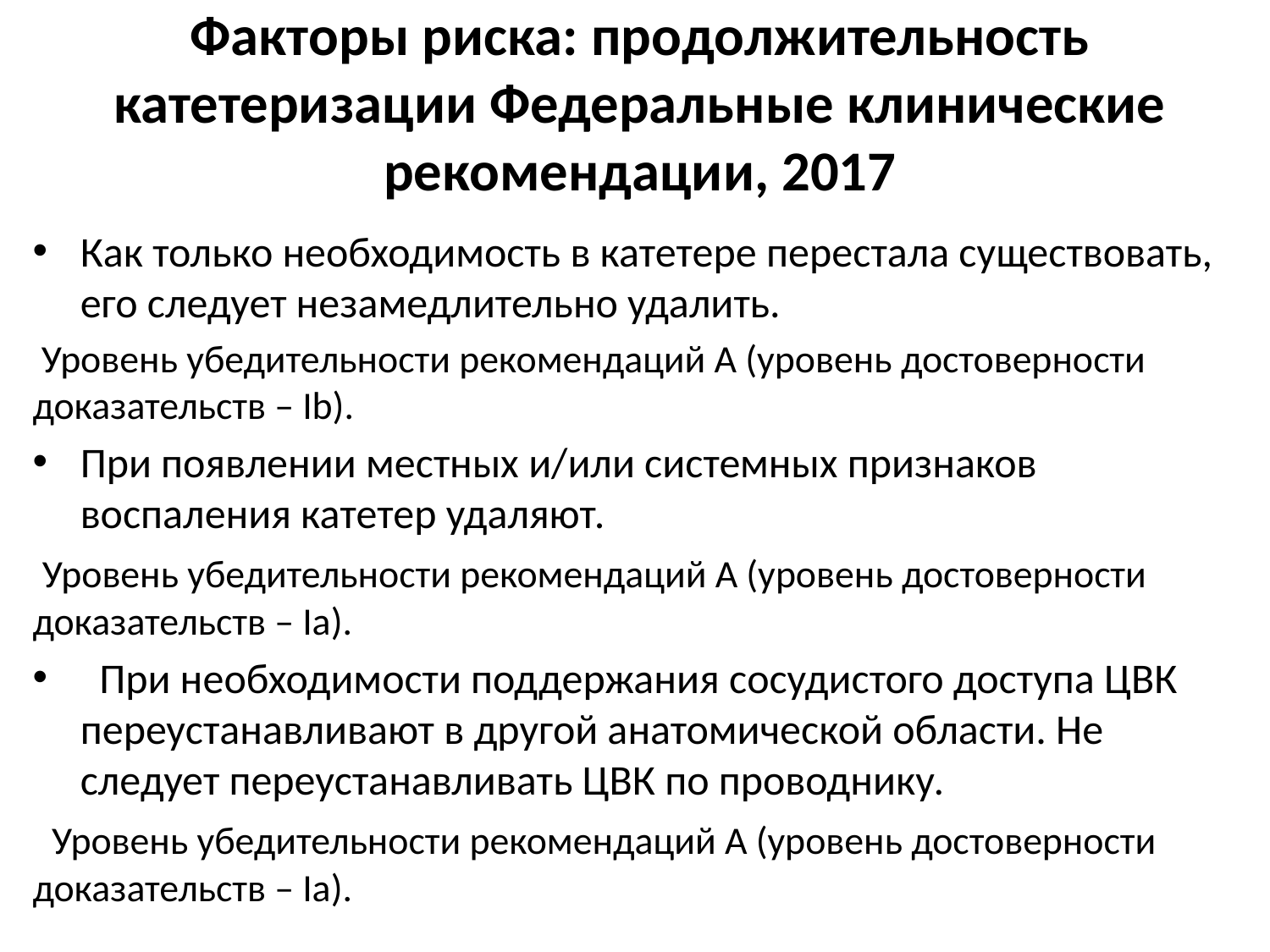

# Факторы риска: продолжительность катетеризации Федеральные клинические рекомендации, 2017
Как только необходимость в катетере перестала существовать, его следует незамедлительно удалить.
 Уровень убедительности рекомендаций A (уровень достоверности доказательств – Ib).
При появлении местных и/или системных признаков воспаления катетер удаляют.
 Уровень убедительности рекомендаций A (уровень достоверности доказательств – Ia).
  При необходимости поддержания сосудистого доступа ЦВК переустанавливают в другой анатомической области. Не следует переустанавливать ЦВК по проводнику.
  Уровень убедительности рекомендаций A (уровень достоверности доказательств – Ia).